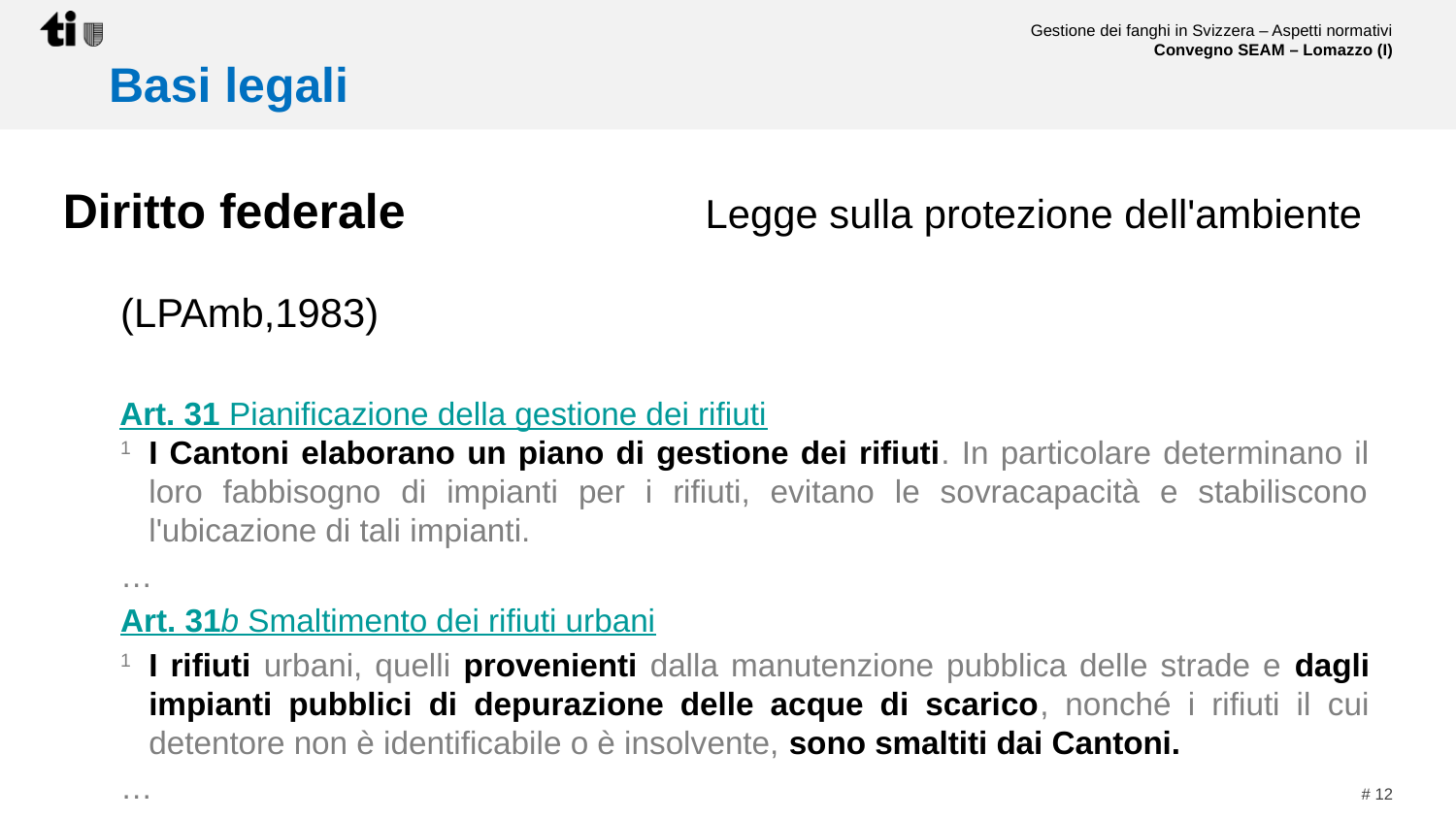

Basi legali
Diritto federale 	Legge sulla protezione dell'ambiente
	(LPAmb,1983)
Art. 31 Pianificazione della gestione dei rifiuti
1 	I Cantoni elaborano un piano di gestione dei rifiuti. In particolare determinano il loro fabbisogno di impianti per i rifiuti, evitano le sovracapacità e stabiliscono l'ubicazione di tali impianti.
…
Art. 31b Smaltimento dei rifiuti urbani
1 	I rifiuti urbani, quelli provenienti dalla manutenzione pubblica delle strade e dagli impianti pubblici di depurazione delle acque di scarico, nonché i rifiuti il cui detentore non è identificabile o è insolvente, sono smaltiti dai Cantoni.
…